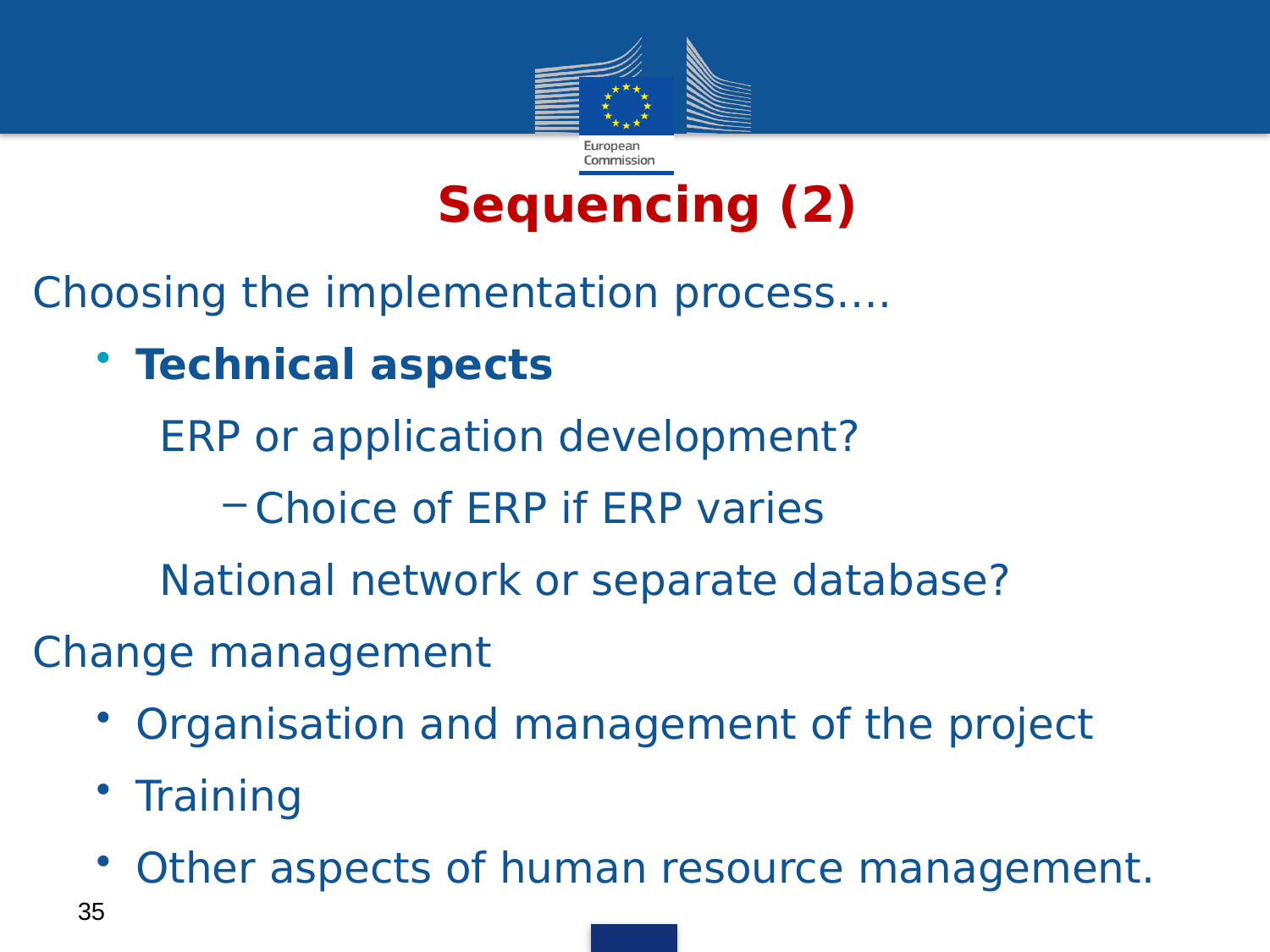

# Sequencing (2)
Choosing the implementation process….
Technical aspects
ERP or application development?
Choice of ERP if ERP varies
National network or separate database?
Change management
Organisation and management of the project
Training
Other aspects of human resource management.
35